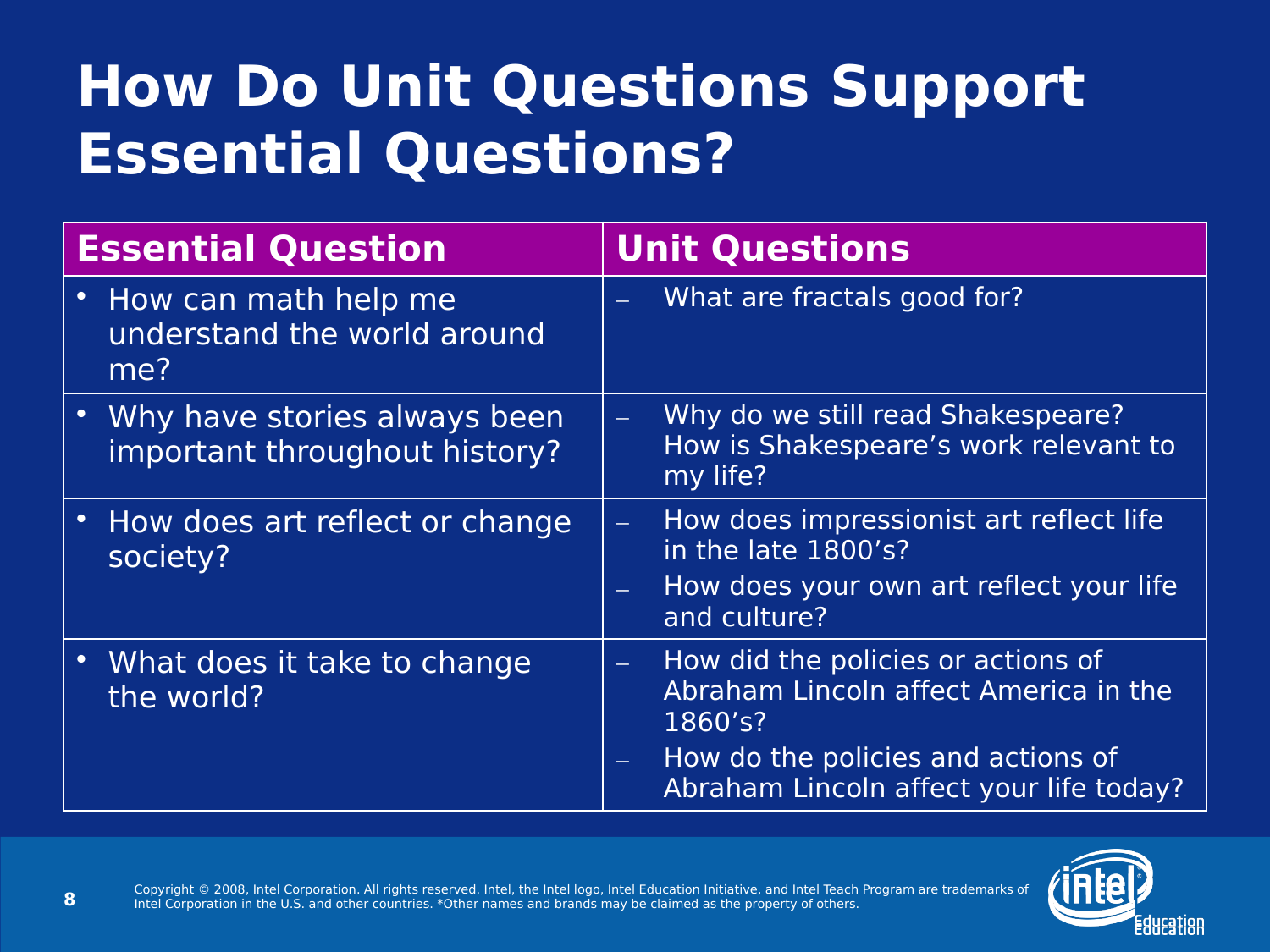

# How Do Unit Questions Support Essential Questions?
| Essential Question | Unit Questions |
| --- | --- |
| How can math help me understand the world around me? | What are fractals good for? |
| Why have stories always been important throughout history? | Why do we still read Shakespeare? How is Shakespeare’s work relevant to my life? |
| How does art reflect or change society? | How does impressionist art reflect life in the late 1800’s? How does your own art reflect your life and culture? |
| What does it take to change the world? | How did the policies or actions of Abraham Lincoln affect America in the 1860’s? How do the policies and actions of Abraham Lincoln affect your life today? |
8